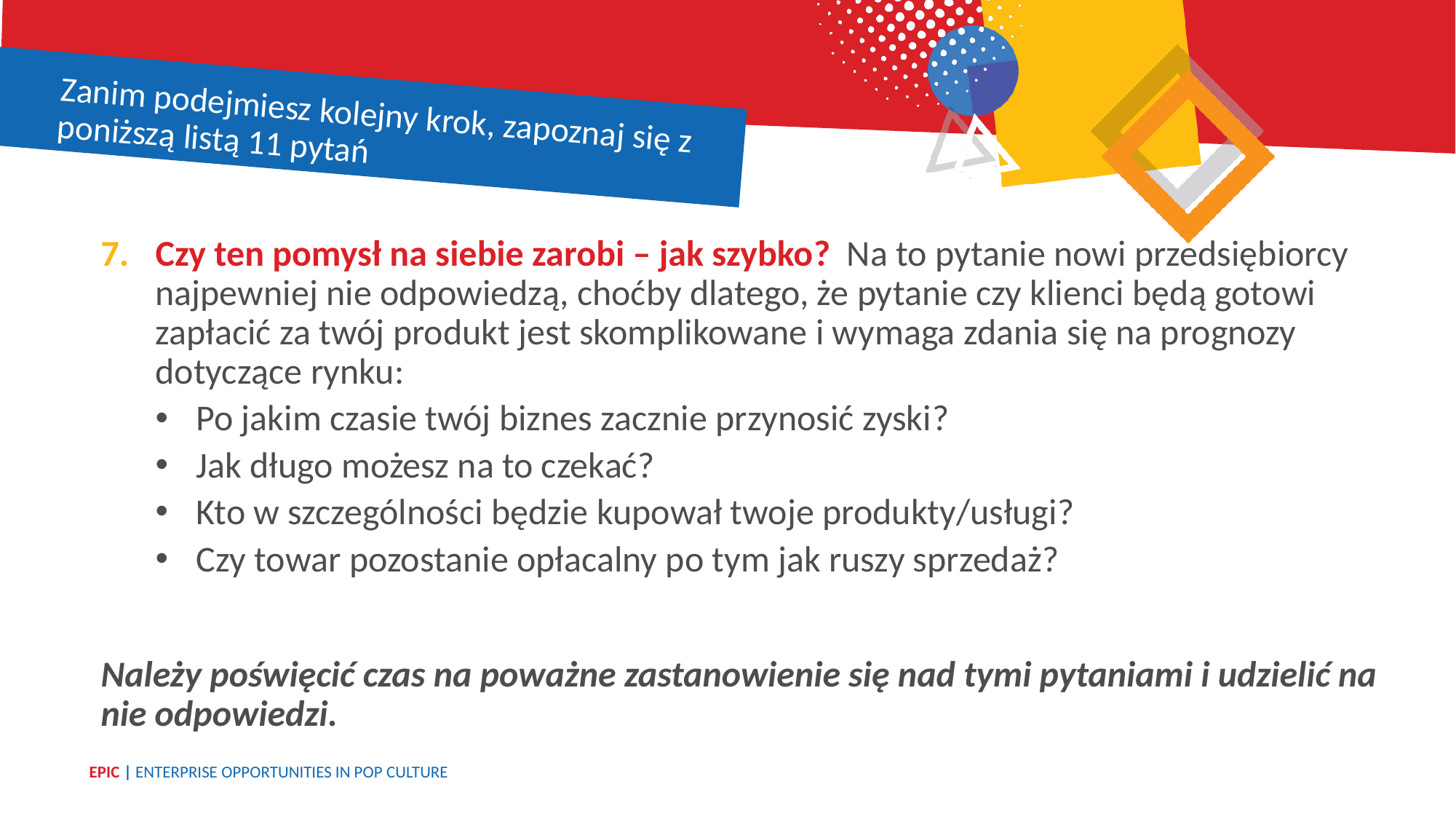

Zanim podejmiesz kolejny krok, zapoznaj się z poniższą listą 11 pytań
Czy ten pomysł na siebie zarobi – jak szybko?  Na to pytanie nowi przedsiębiorcy najpewniej nie odpowiedzą, choćby dlatego, że pytanie czy klienci będą gotowi zapłacić za twój produkt jest skomplikowane i wymaga zdania się na prognozy dotyczące rynku:
Po jakim czasie twój biznes zacznie przynosić zyski?
Jak długo możesz na to czekać?
Kto w szczególności będzie kupował twoje produkty/usługi?
Czy towar pozostanie opłacalny po tym jak ruszy sprzedaż?

Należy poświęcić czas na poważne zastanowienie się nad tymi pytaniami i udzielić na nie odpowiedzi.